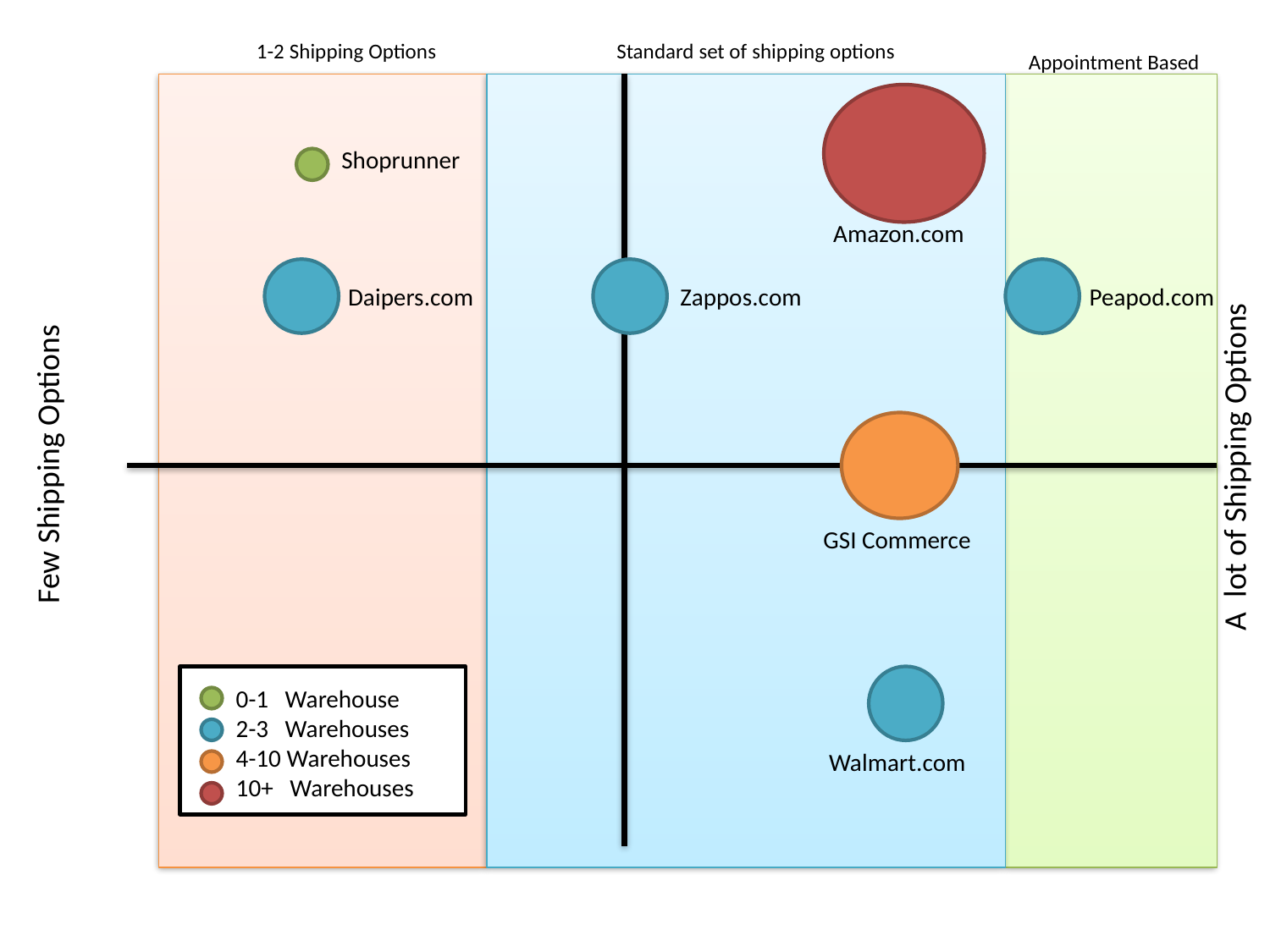

1-2 Shipping Options
Standard set of shipping options
Appointment Based

Shoprunner

Amazon.com

Daipers.com
Zappos.com
Peapod.com

Few Shipping Options
A  lot of Shipping Options
GSI Commerce

0-1   Warehouse
2-3   Warehouses
4-10 Warehouses
10+   Warehouses

Walmart.com